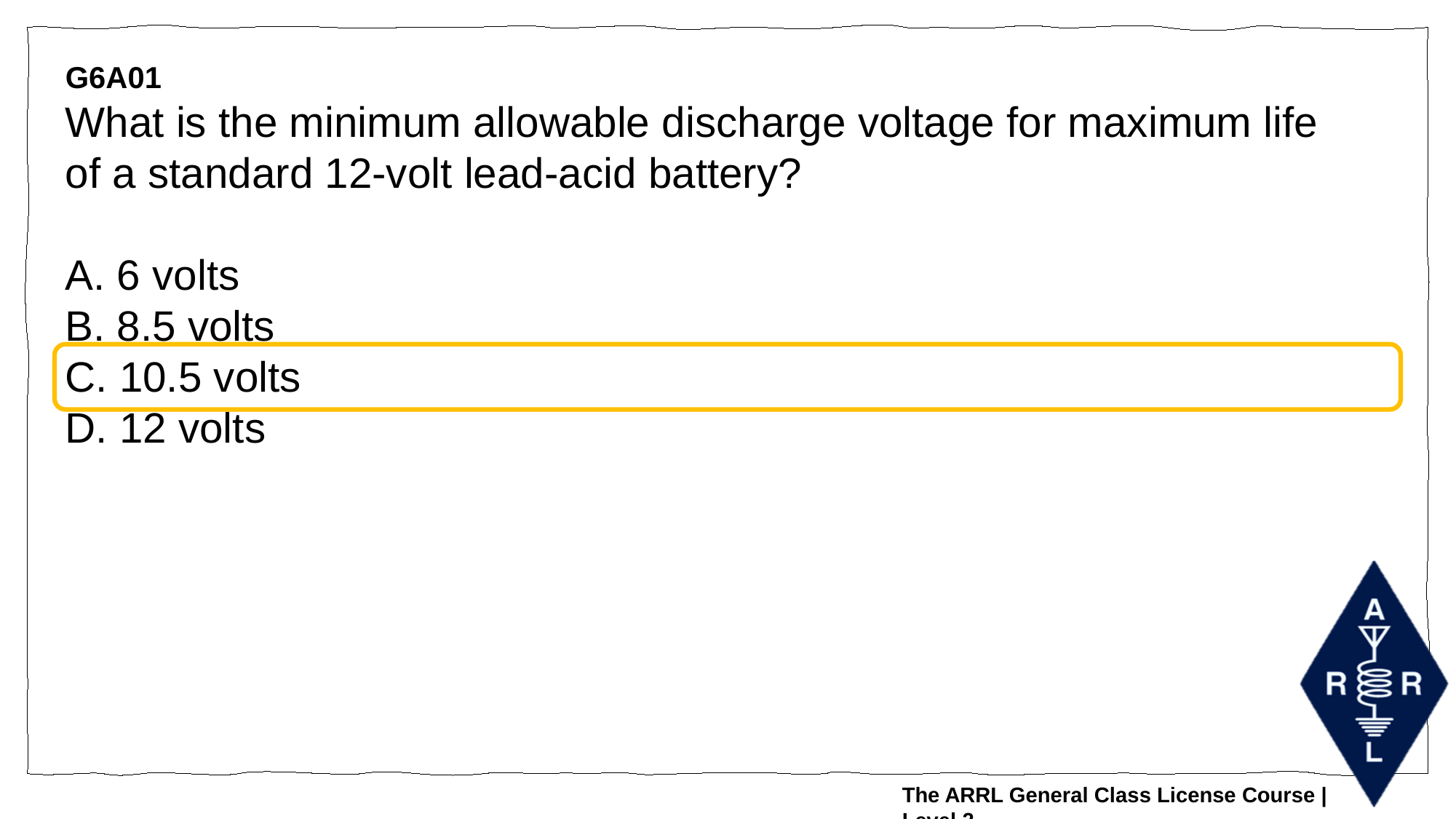

G6A01
What is the minimum allowable discharge voltage for maximum life of a standard 12-volt lead-acid battery?

A. 6 volts
B. 8.5 volts
C. 10.5 volts
D. 12 volts